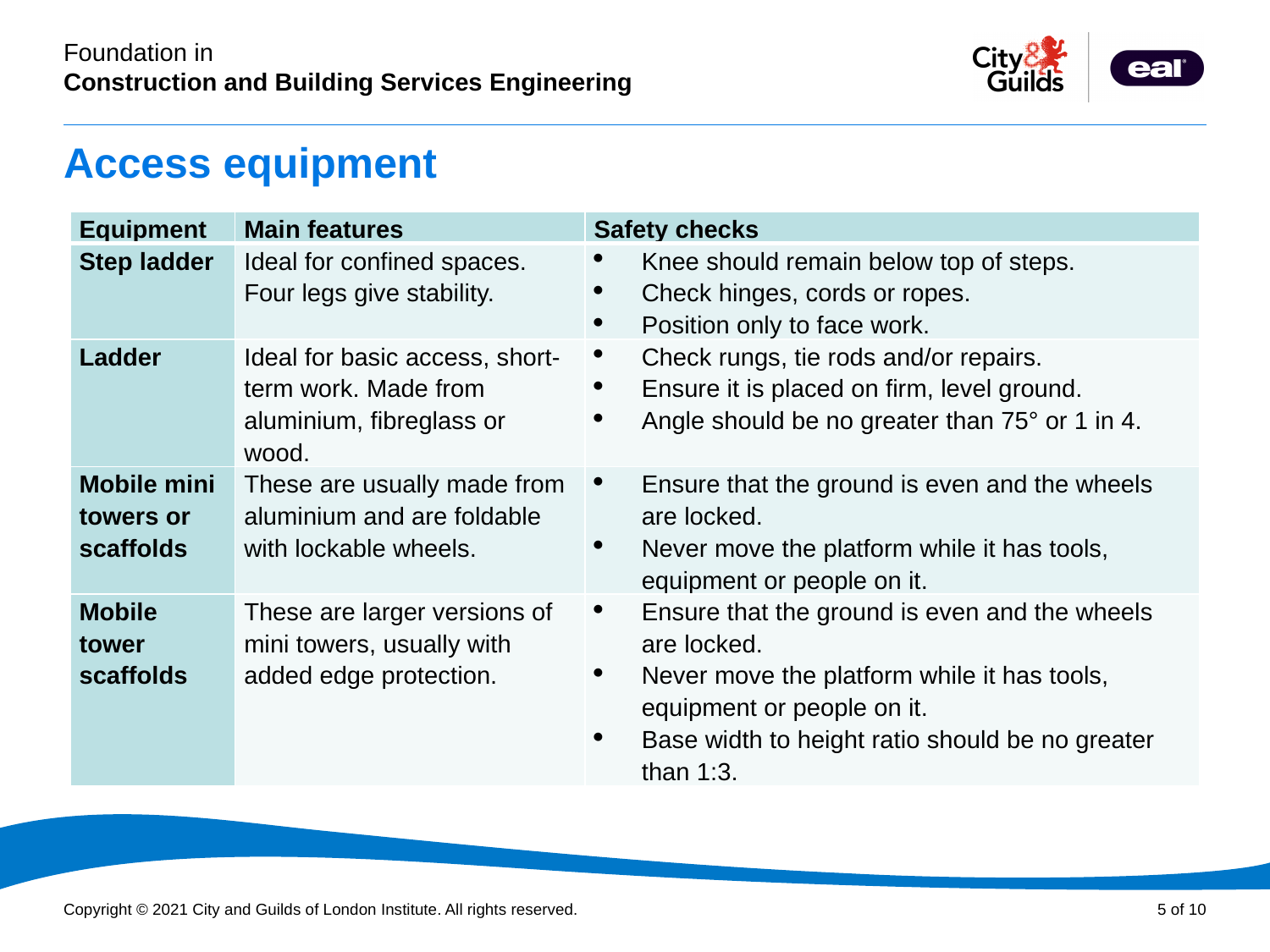

# Access equipment
| Equipment | Main features | Safety checks |
| --- | --- | --- |
| Step ladder | Ideal for confined spaces. Four legs give stability. | Knee should remain below top of steps. Check hinges, cords or ropes. Position only to face work. |
| Ladder | Ideal for basic access, short-term work. Made from aluminium, fibreglass or wood. | Check rungs, tie rods and/or repairs. Ensure it is placed on firm, level ground. Angle should be no greater than 75° or 1 in 4. |
| Mobile mini towers or scaffolds | These are usually made from aluminium and are foldable with lockable wheels. | Ensure that the ground is even and the wheels are locked. Never move the platform while it has tools, equipment or people on it. |
| Mobile tower scaffolds | These are larger versions of mini towers, usually with added edge protection. | Ensure that the ground is even and the wheels are locked. Never move the platform while it has tools, equipment or people on it. Base width to height ratio should be no greater than 1:3. |